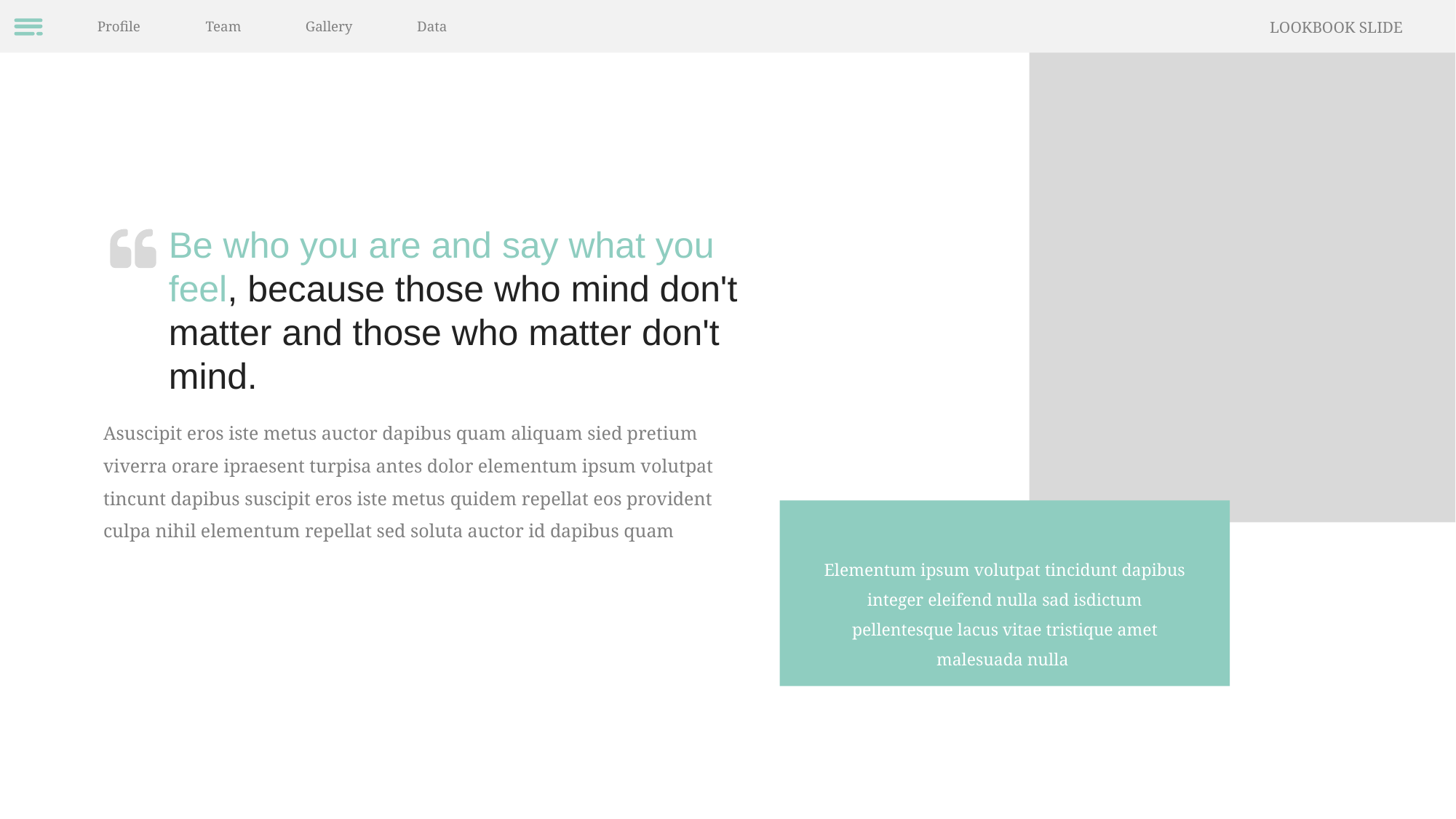

Profile
Team
Gallery
Data
LOOKBOOK SLIDE

Be who you are and say what you feel, because those who mind don't matter and those who matter don't mind.

Asuscipit eros iste metus auctor dapibus quam aliquam sied pretium viverra orare ipraesent turpisa antes dolor elementum ipsum volutpat tincunt dapibus suscipit eros iste metus quidem repellat eos provident culpa nihil elementum repellat sed soluta auctor id dapibus quam

Elementum ipsum volutpat tincidunt dapibus integer eleifend nulla sad isdictum pellentesque lacus vitae tristique amet malesuada nulla